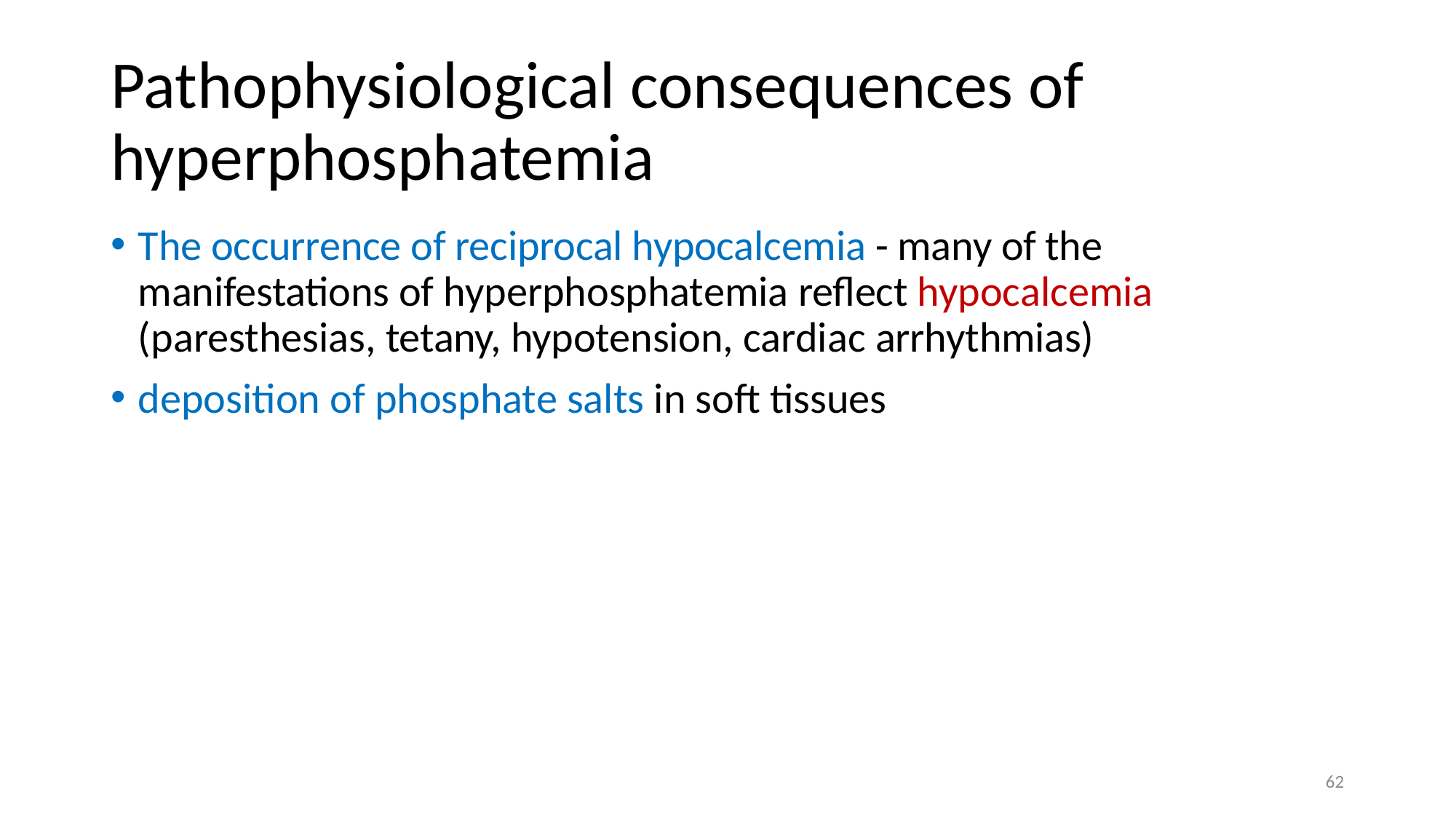

# Pathophysiological consequences of hyperphosphatemia
The occurrence of reciprocal hypocalcemia - many of the manifestations of hyperphosphatemia reflect hypocalcemia (paresthesias, tetany, hypotension, cardiac arrhythmias)
deposition of phosphate salts in soft tissues

62